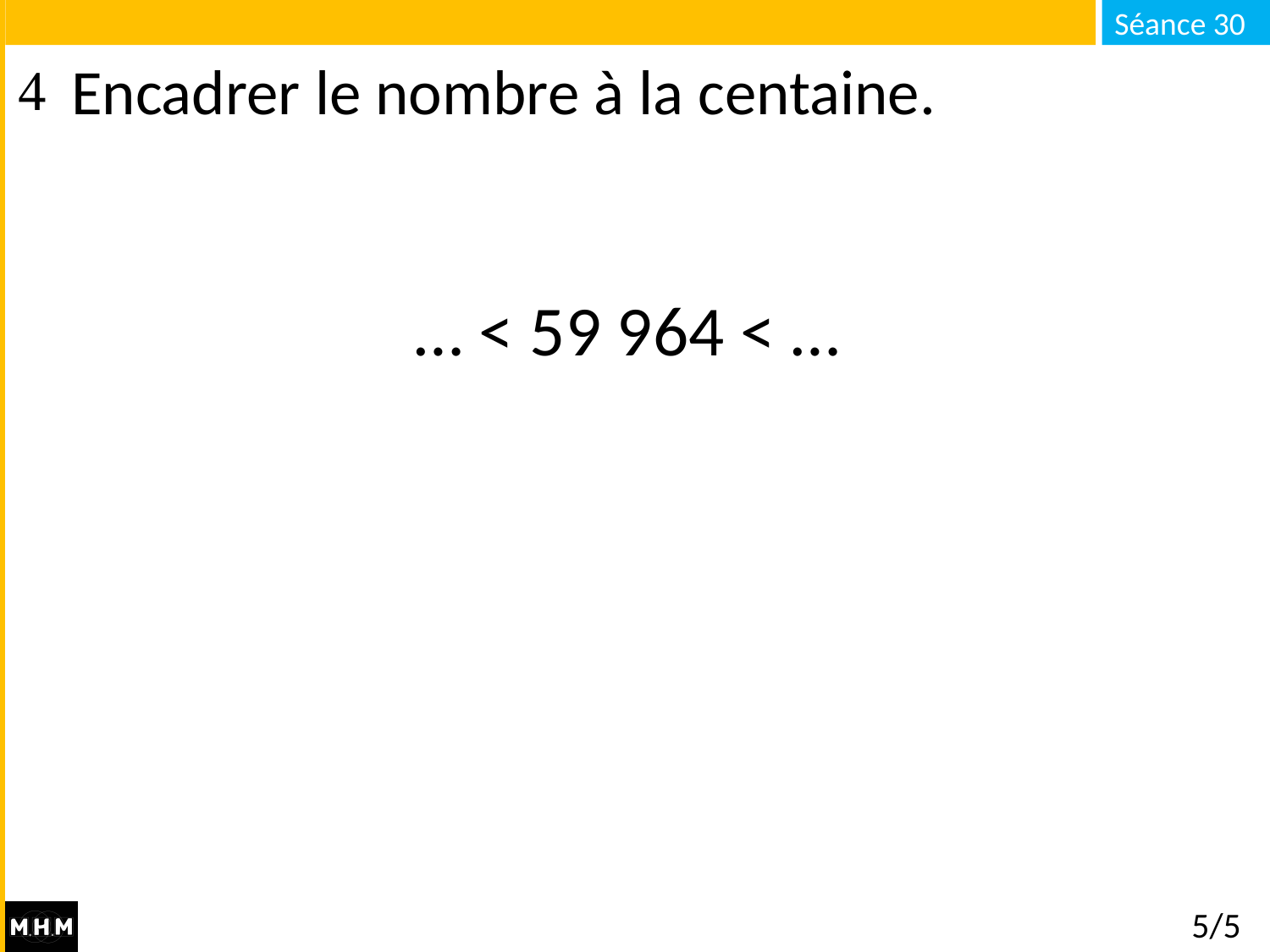

# Encadrer le nombre à la centaine.
… < 59 964 < …
5/5